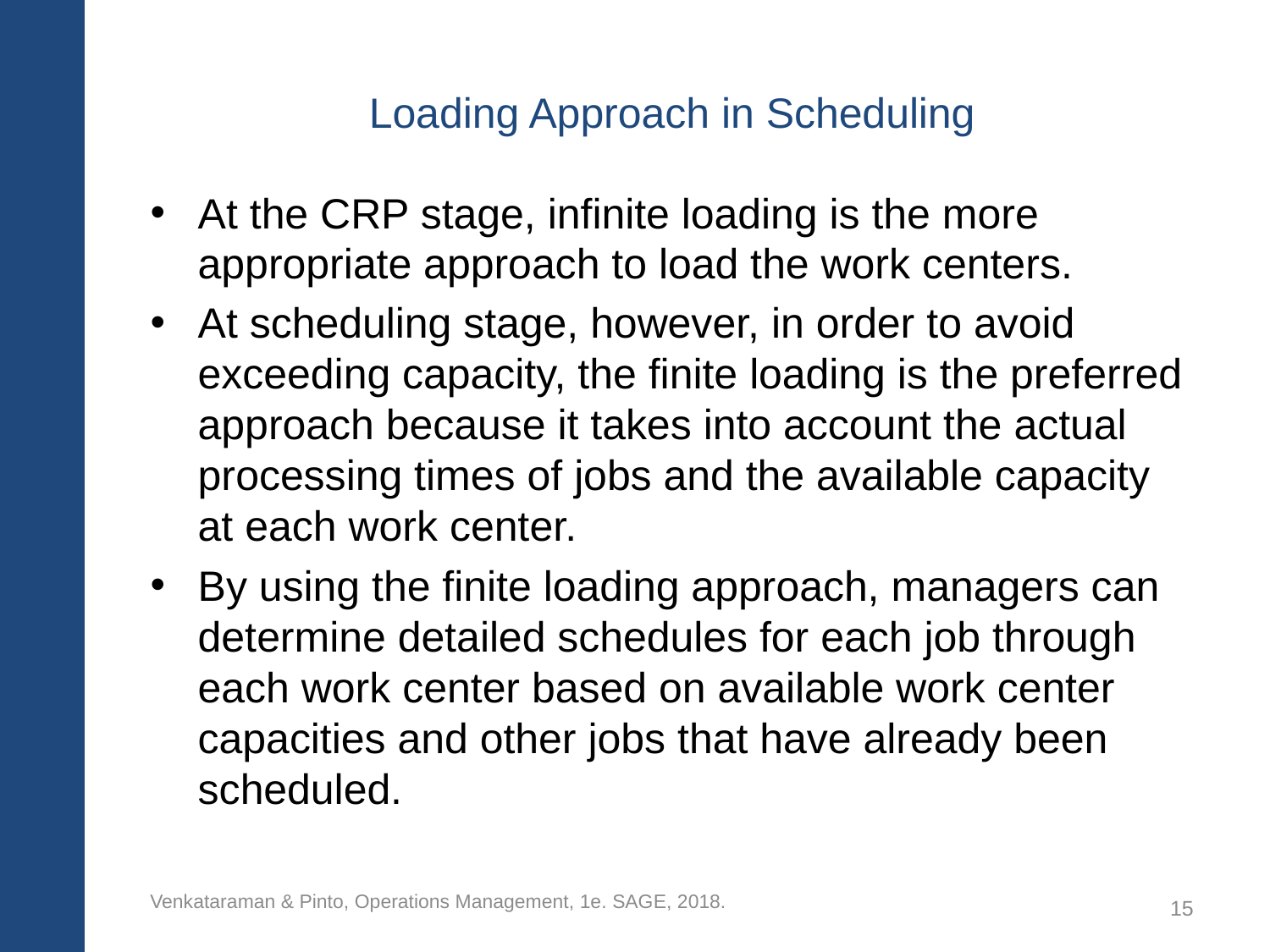

# Loading Approach in Scheduling
At the CRP stage, infinite loading is the more appropriate approach to load the work centers.
At scheduling stage, however, in order to avoid exceeding capacity, the finite loading is the preferred approach because it takes into account the actual processing times of jobs and the available capacity at each work center.
By using the finite loading approach, managers can determine detailed schedules for each job through each work center based on available work center capacities and other jobs that have already been scheduled.
Venkataraman & Pinto, Operations Management, 1e. SAGE, 2018.
15